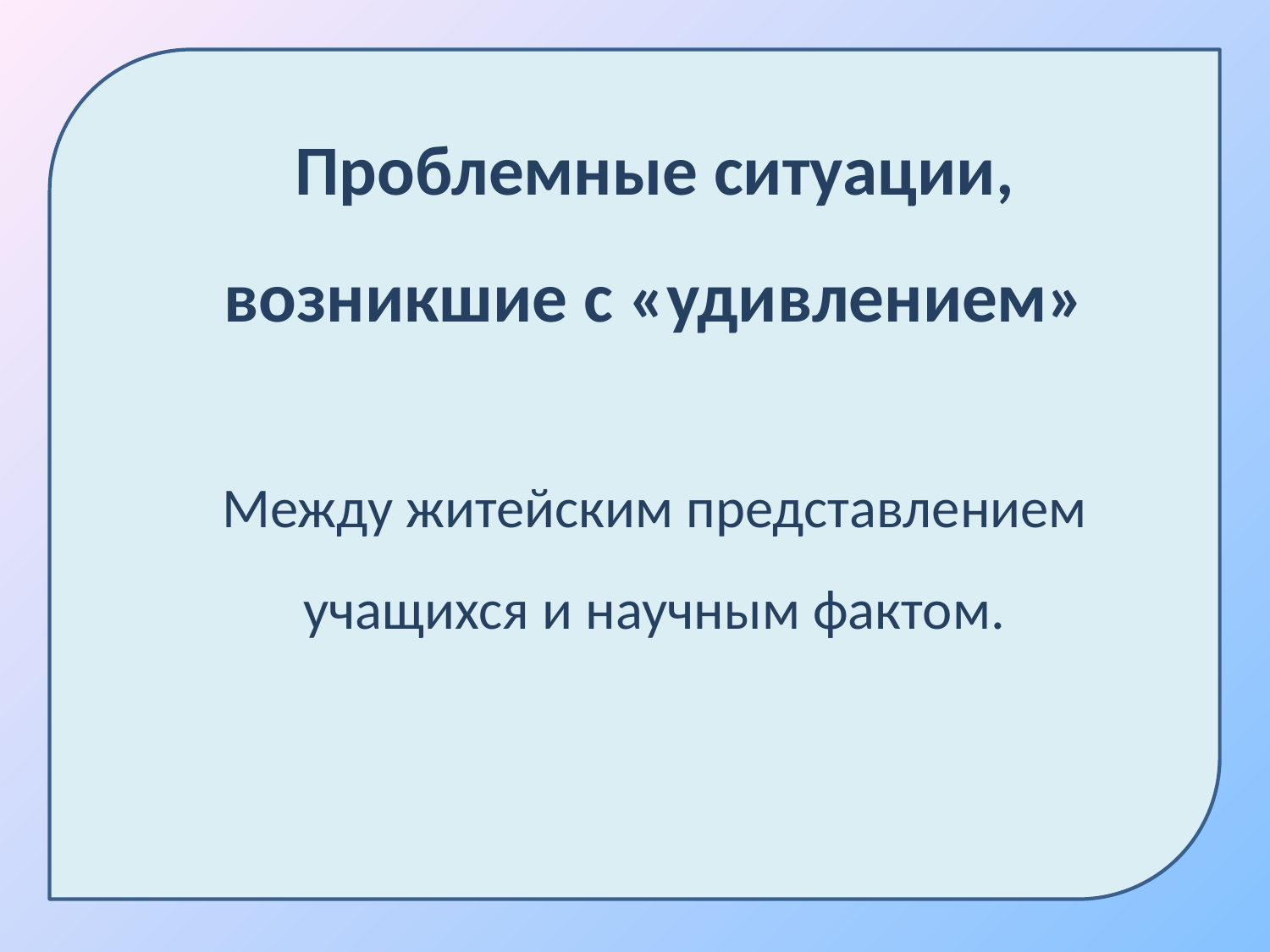

Проблемные ситуации, возникшие с «удивлением»

Между житейским представлением учащихся и научным фактом.